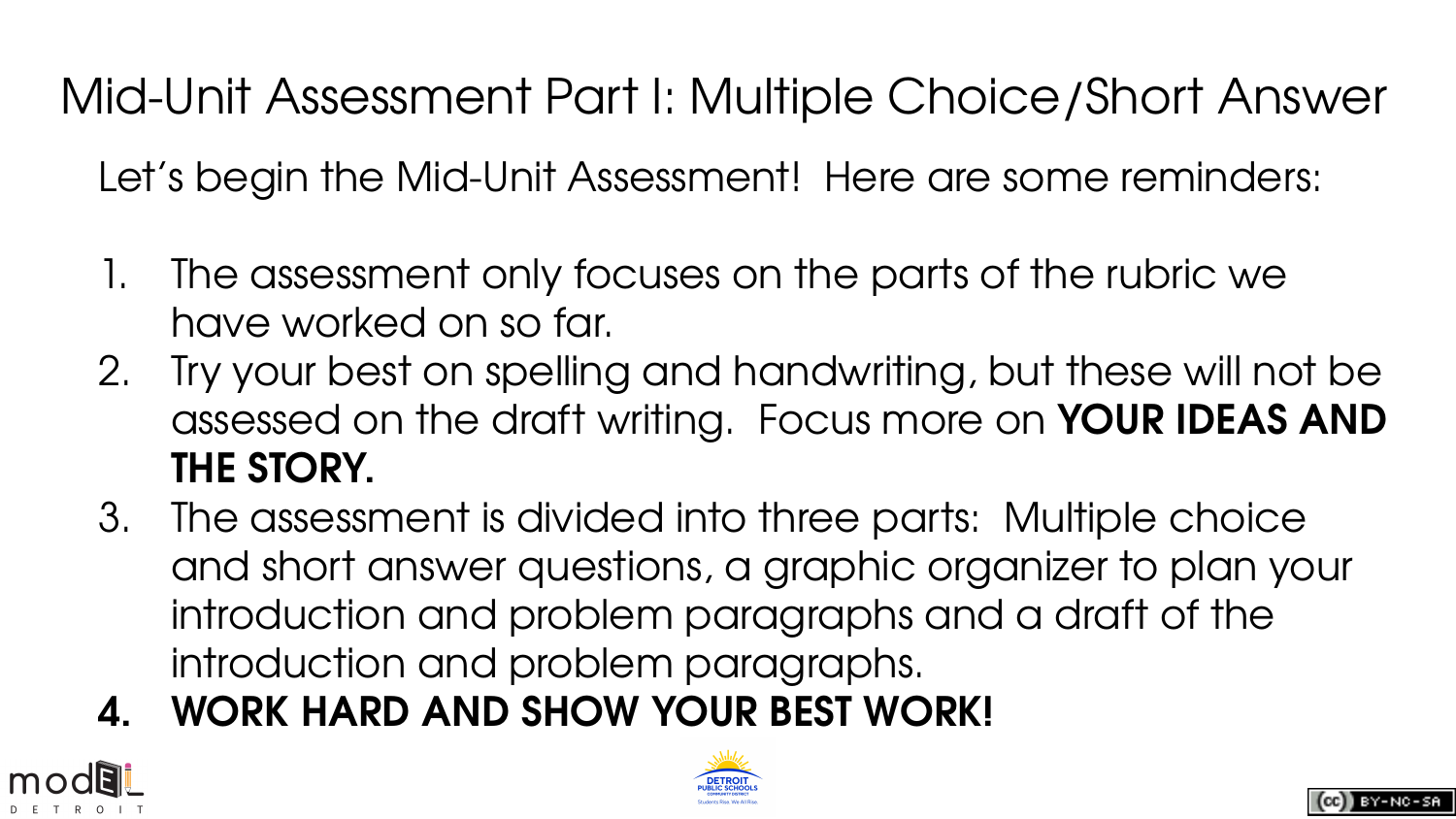

# Mid-Unit Assessment Part I: Multiple Choice/Short Answer
Let’s begin the Mid-Unit Assessment!  Here are some reminders:

The assessment only focuses on the parts of the rubric we have worked on so far.
Try your best on spelling and handwriting, but these will not be assessed on the draft writing.  Focus more on YOUR IDEAS AND THE STORY.
The assessment is divided into three parts:  Multiple choice and short answer questions, a graphic organizer to plan your introduction and problem paragraphs and a draft of the introduction and problem paragraphs.
WORK HARD AND SHOW YOUR BEST WORK!